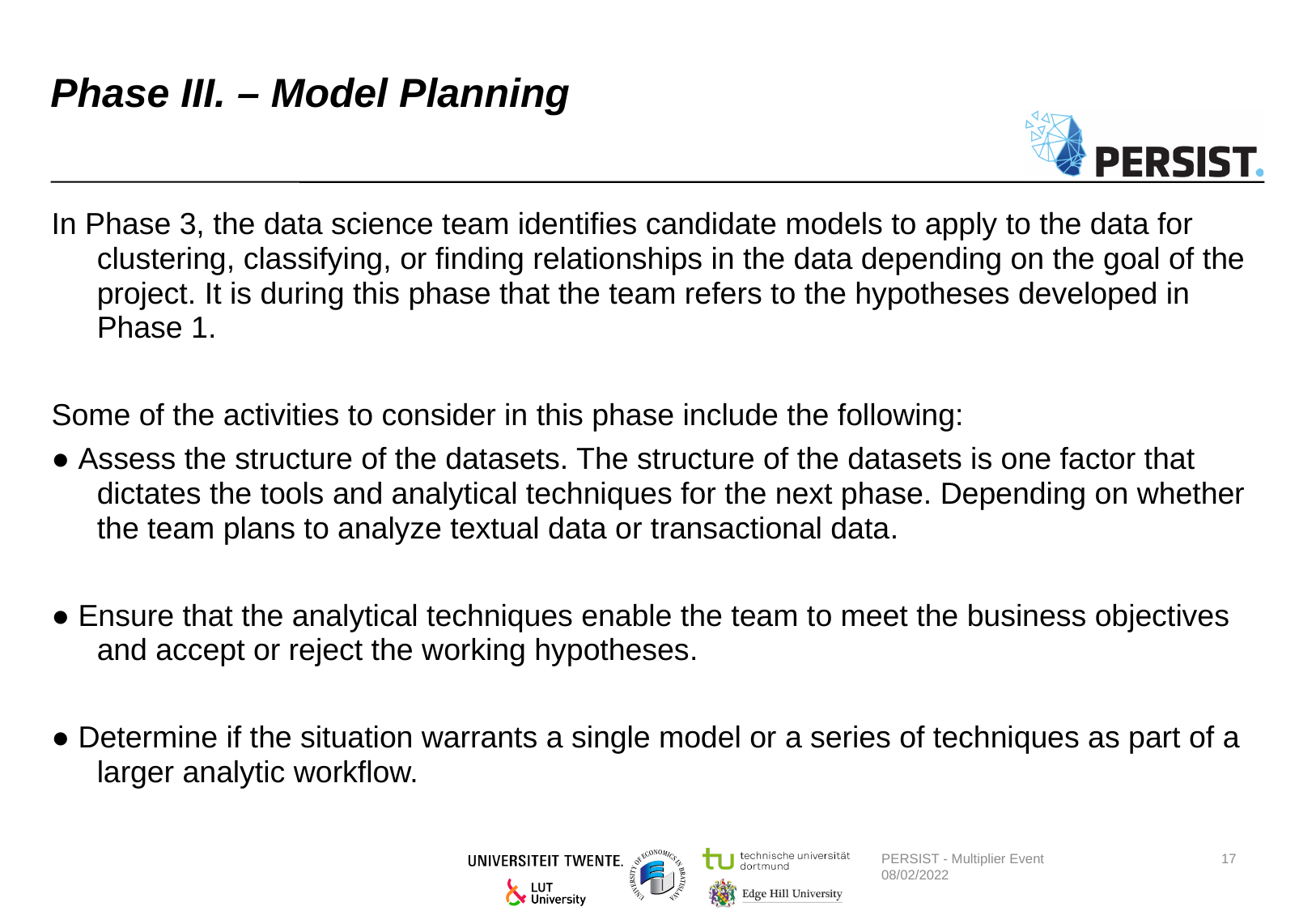

# Phase III. – Model Planning
In Phase 3, the data science team identifies candidate models to apply to the data for clustering, classifying, or finding relationships in the data depending on the goal of the project. It is during this phase that the team refers to the hypotheses developed in Phase 1.

Some of the activities to consider in this phase include the following:
● Assess the structure of the datasets. The structure of the datasets is one factor that dictates the tools and analytical techniques for the next phase. Depending on whether the team plans to analyze textual data or transactional data.

● Ensure that the analytical techniques enable the team to meet the business objectives and accept or reject the working hypotheses.

● Determine if the situation warrants a single model or a series of techniques as part of a larger analytic workflow.